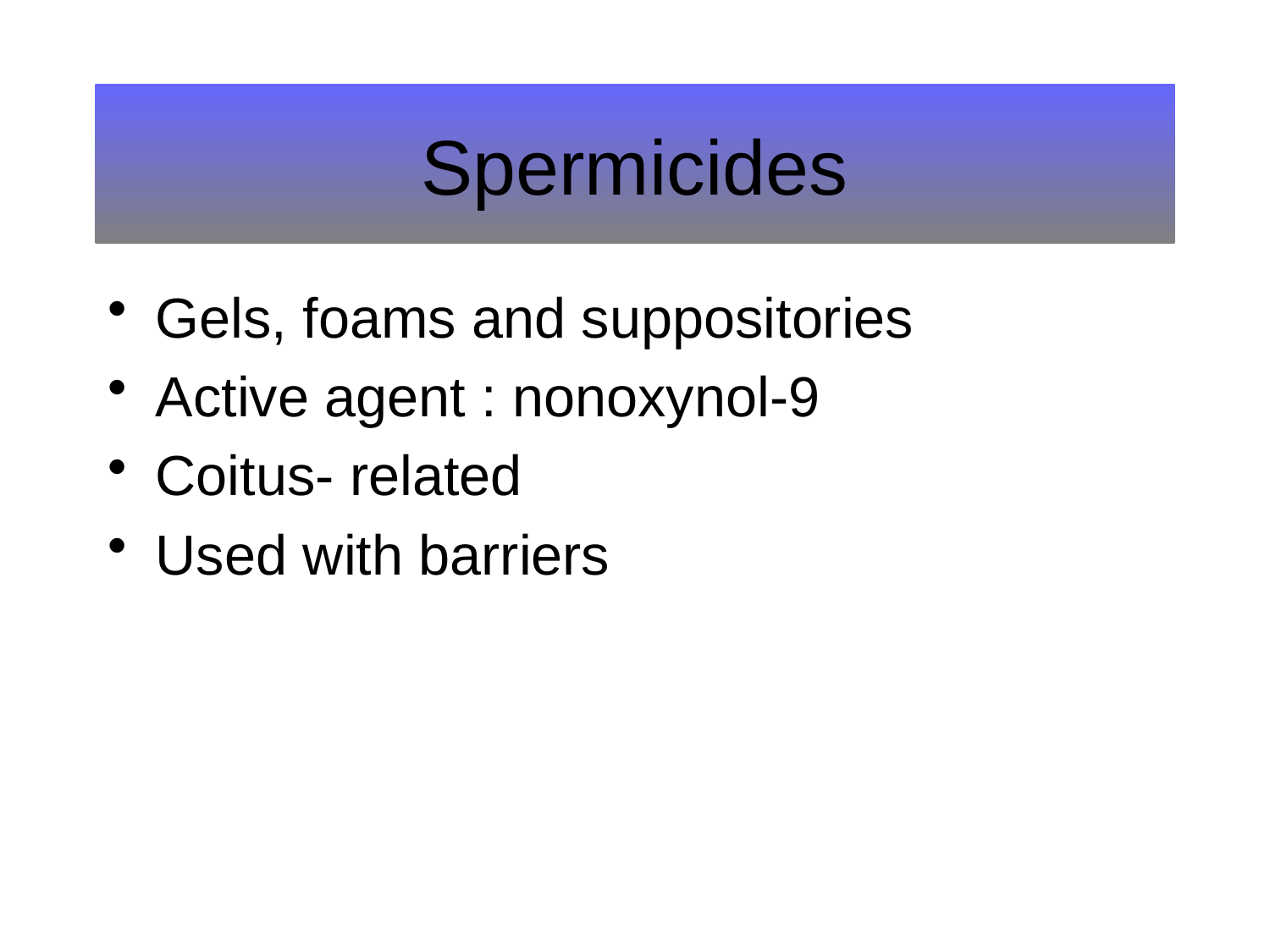

# Spermicides
Gels, foams and suppositories
Active agent : nonoxynol-9
Coitus- related
Used with barriers